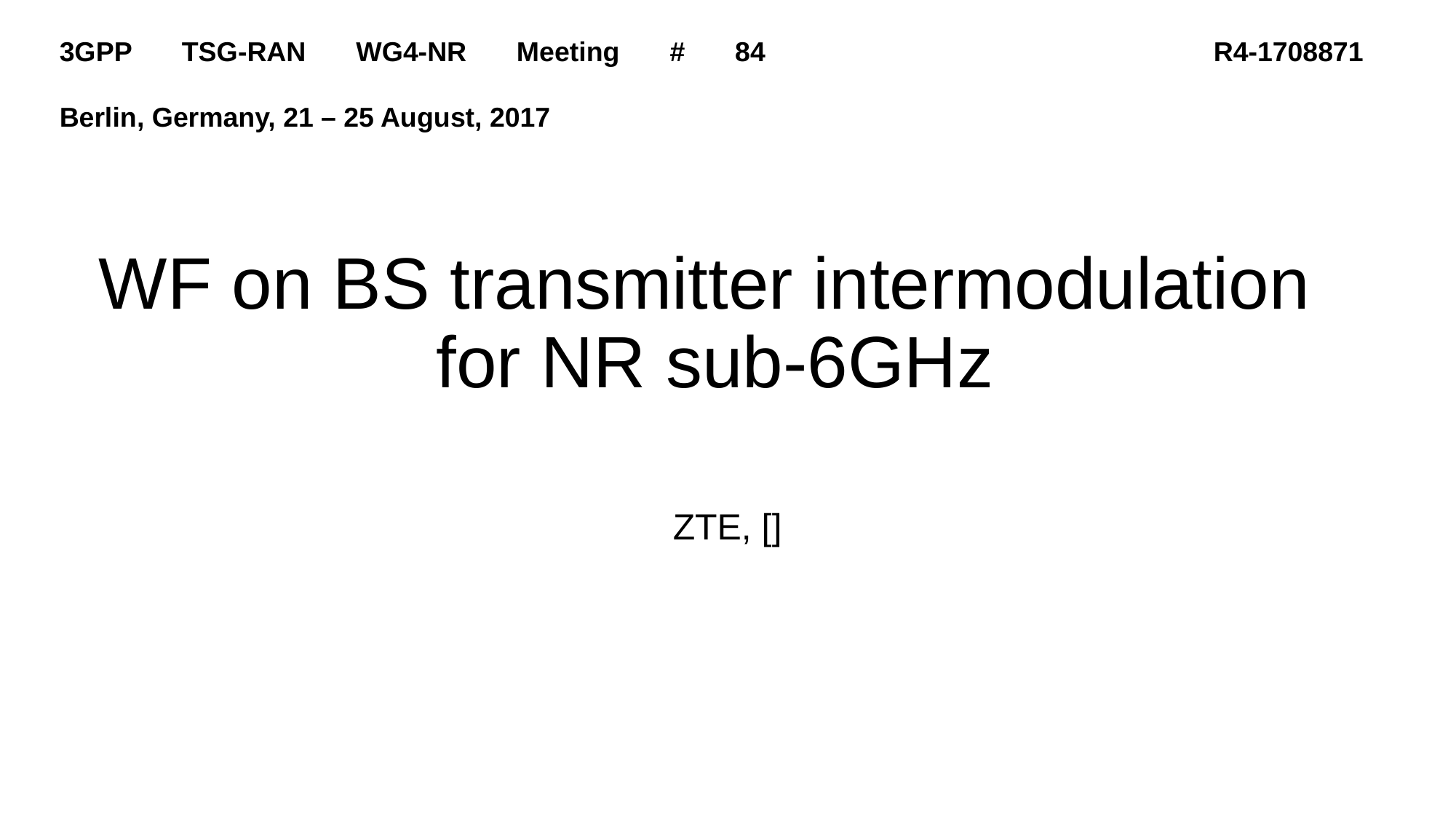

3GPP TSG-RAN WG4-NR Meeting # 84
Berlin, Germany, 21 – 25 August, 2017
R4-1708871
# WF on BS transmitter intermodulation for NR sub-6GHz
ZTE, []